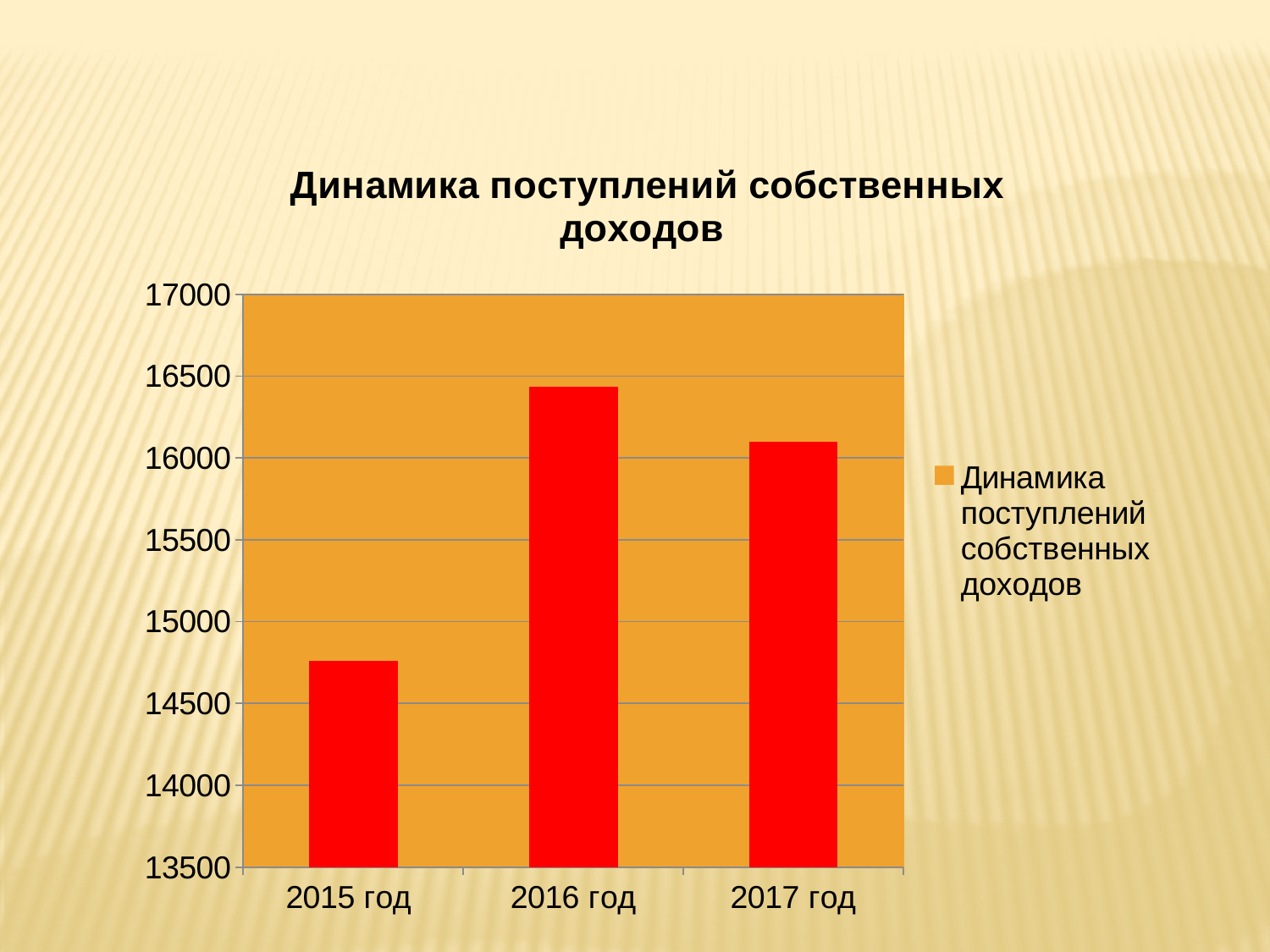

### Chart:

| Category | Динамика поступлений собственных доходов  |
|---|---|
| 2015 год  | 14756.8 |
| 2016 год | 16433.3 |
| 2017 год | 16100.2 |